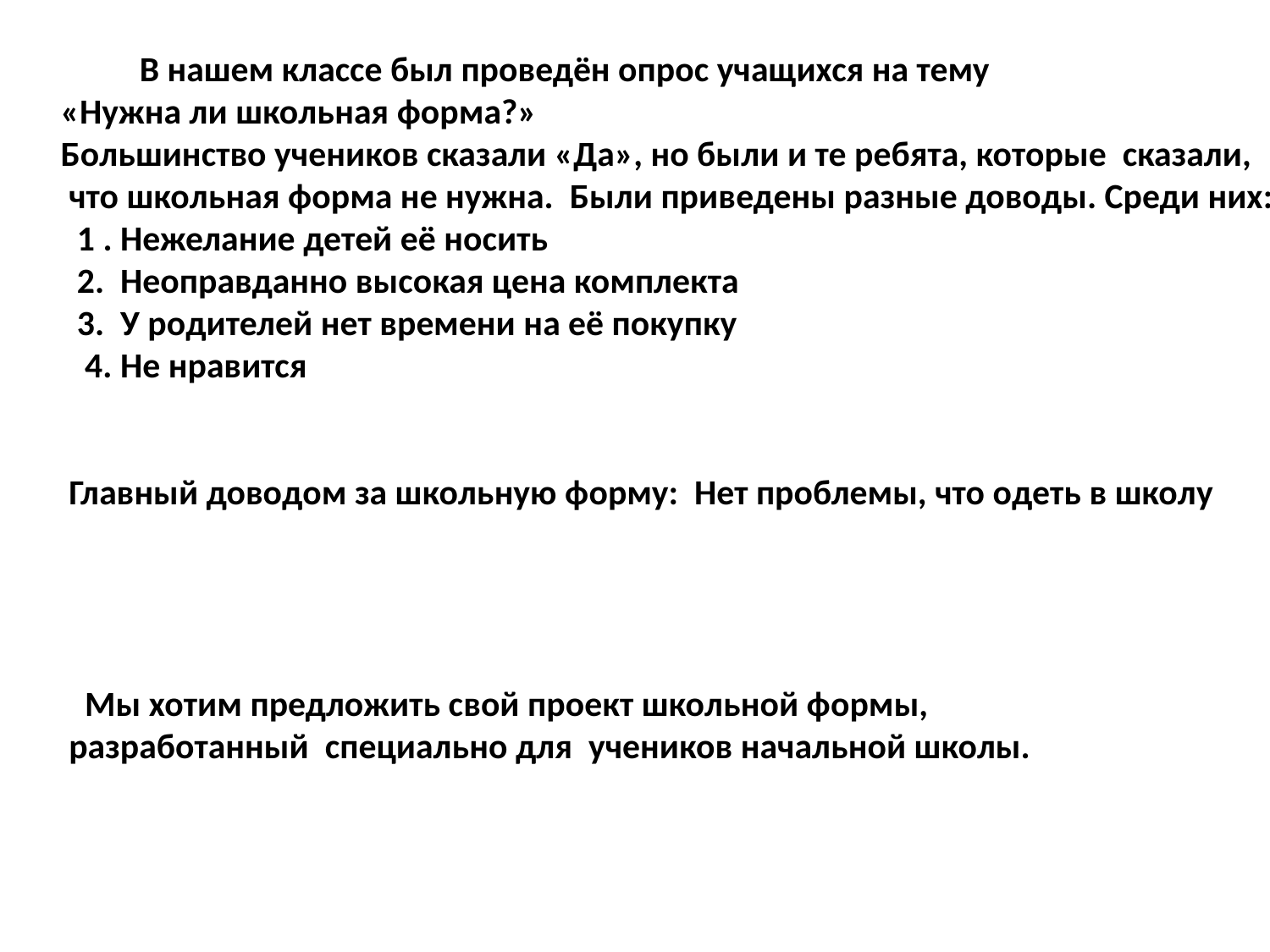

В нашем классе был проведён опрос учащихся на тему
      «Нужна ли школьная форма?»
      Большинство учеников сказали «Да», но были и те ребята, которые  сказали,
       что школьная форма не нужна.  Были приведены разные доводы. Среди них:
        1 . Нежелание детей её носить
        2.  Неоправданно высокая цена комплекта
        3.  У родителей нет времени на её покупку
         4. Не нравится

       Главный доводом за школьную форму:  Нет проблемы, что одеть в школу

         Мы хотим предложить свой проект школьной формы,
       разработанный  специально для  учеников начальной школы.